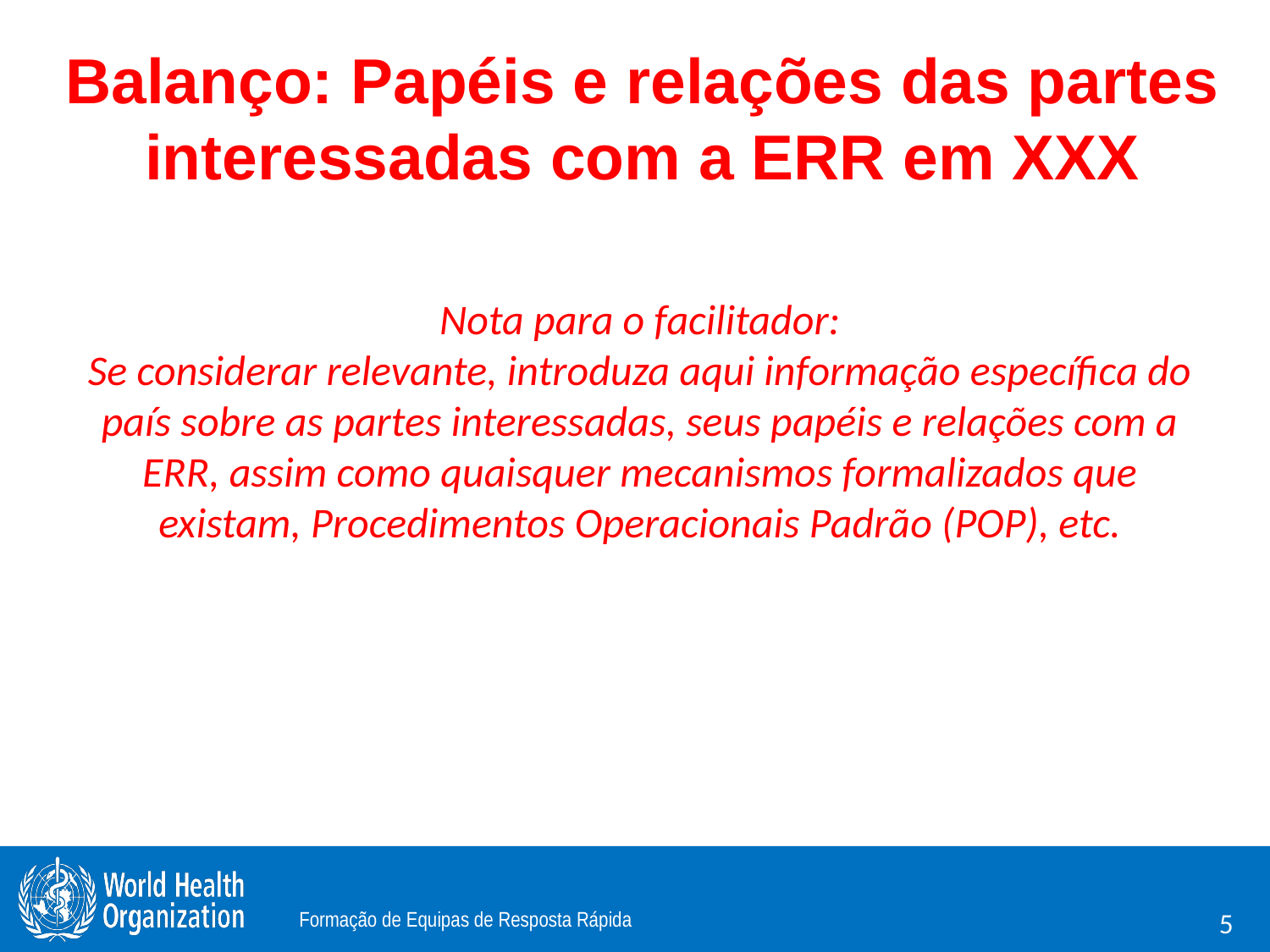

# Balanço: Papéis e relações das partes interessadas com a ERR em XXX
Nota para o facilitador:
Se considerar relevante, introduza aqui informação específica do país sobre as partes interessadas, seus papéis e relações com a ERR, assim como quaisquer mecanismos formalizados que existam, Procedimentos Operacionais Padrão (POP), etc.